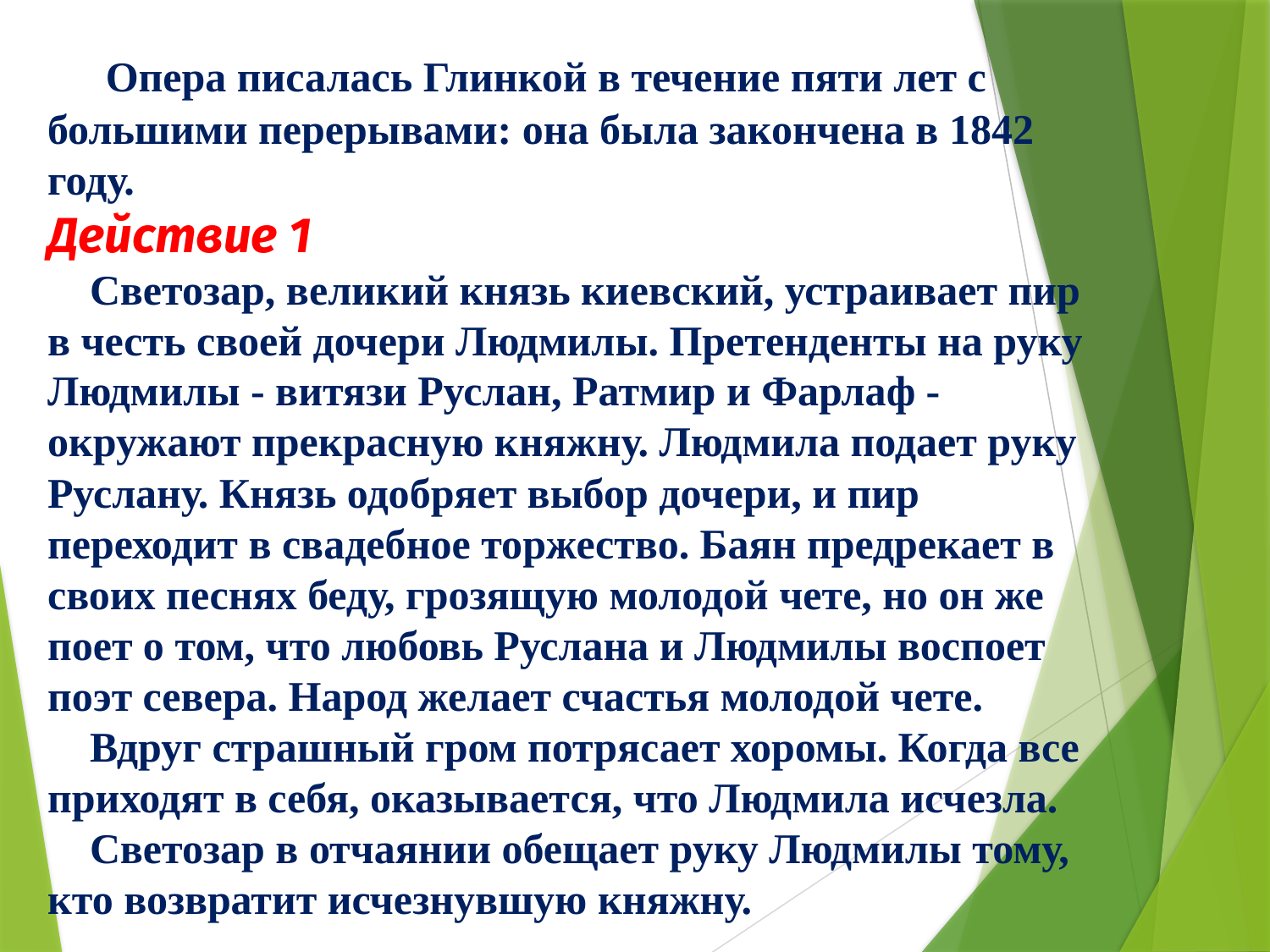

Опера писалась Глинкой в течение пяти лет с большими перерывами: она была закончена в 1842 году.
Действие 1
    Светозар, великий князь киевский, устраивает пир в честь своей дочери Людмилы. Претенденты на руку Людмилы - витязи Руслан, Ратмир и Фарлаф - окружают прекрасную княжну. Людмила подает руку Руслану. Князь одобряет выбор дочери, и пир переходит в свадебное торжество. Баян предрекает в своих песнях беду, грозящую молодой чете, но он же поет о том, что любовь Руслана и Людмилы воспоет поэт севера. Народ желает счастья молодой чете.
    Вдруг страшный гром потрясает хоромы. Когда все приходят в себя, оказывается, что Людмила исчезла.
    Светозар в отчаянии обещает руку Людмилы тому, кто возвратит исчезнувшую княжну.